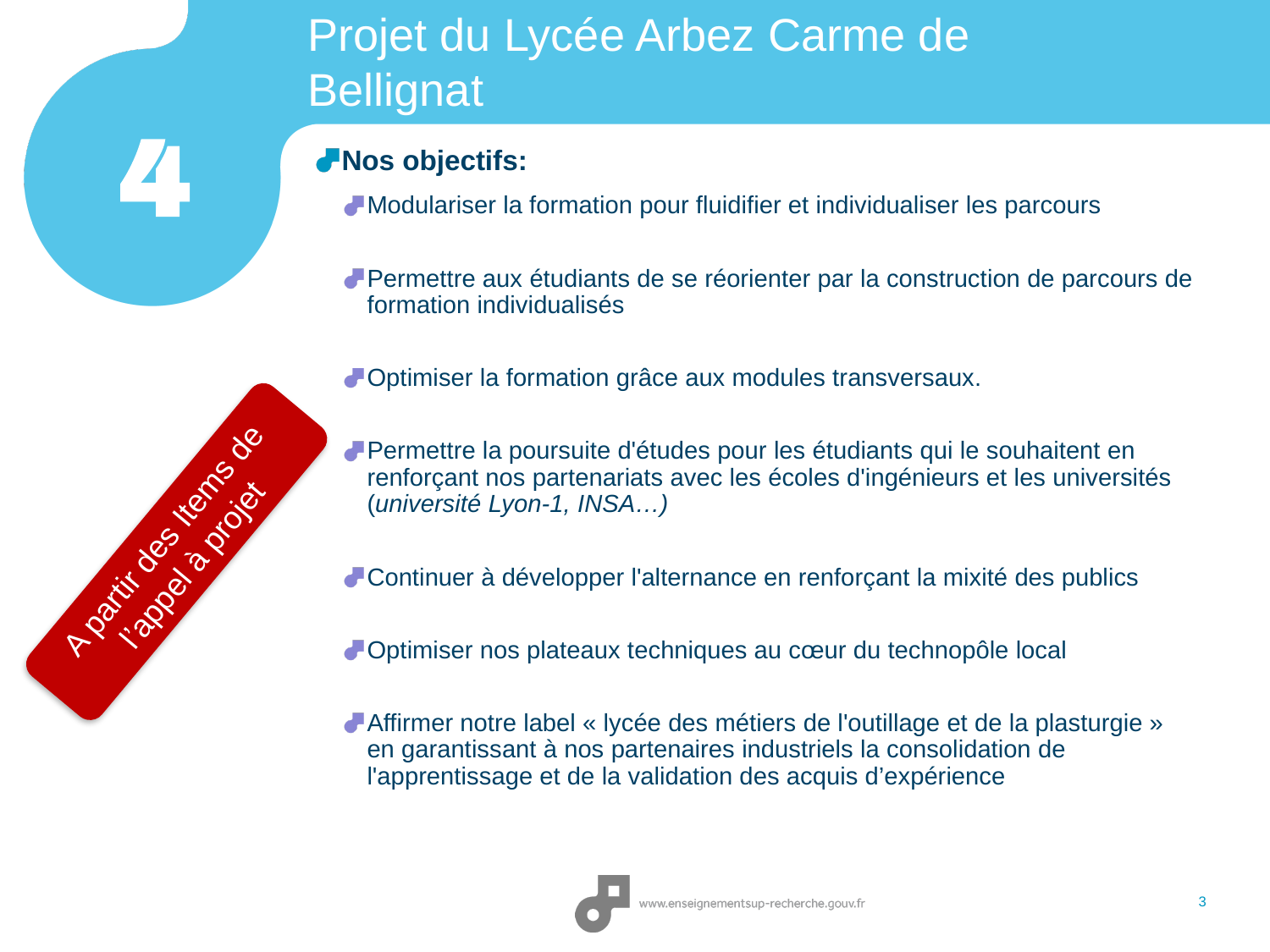

# Projet du Lycée Arbez Carme de Bellignat
4
Nos objectifs:
Modulariser la formation pour fluidifier et individualiser les parcours

Permettre aux étudiants de se réorienter par la construction de parcours de formation individualisés

Optimiser la formation grâce aux modules transversaux.

Permettre la poursuite d'études pour les étudiants qui le souhaitent en renforçant nos partenariats avec les écoles d'ingénieurs et les universités (université Lyon-1, INSA…)

Continuer à développer l'alternance en renforçant la mixité des publics

Optimiser nos plateaux techniques au cœur du technopôle local

Affirmer notre label « lycée des métiers de l'outillage et de la plasturgie » en garantissant à nos partenaires industriels la consolidation de l'apprentissage et de la validation des acquis d’expérience
A partir des Items de l’appel à projet
3